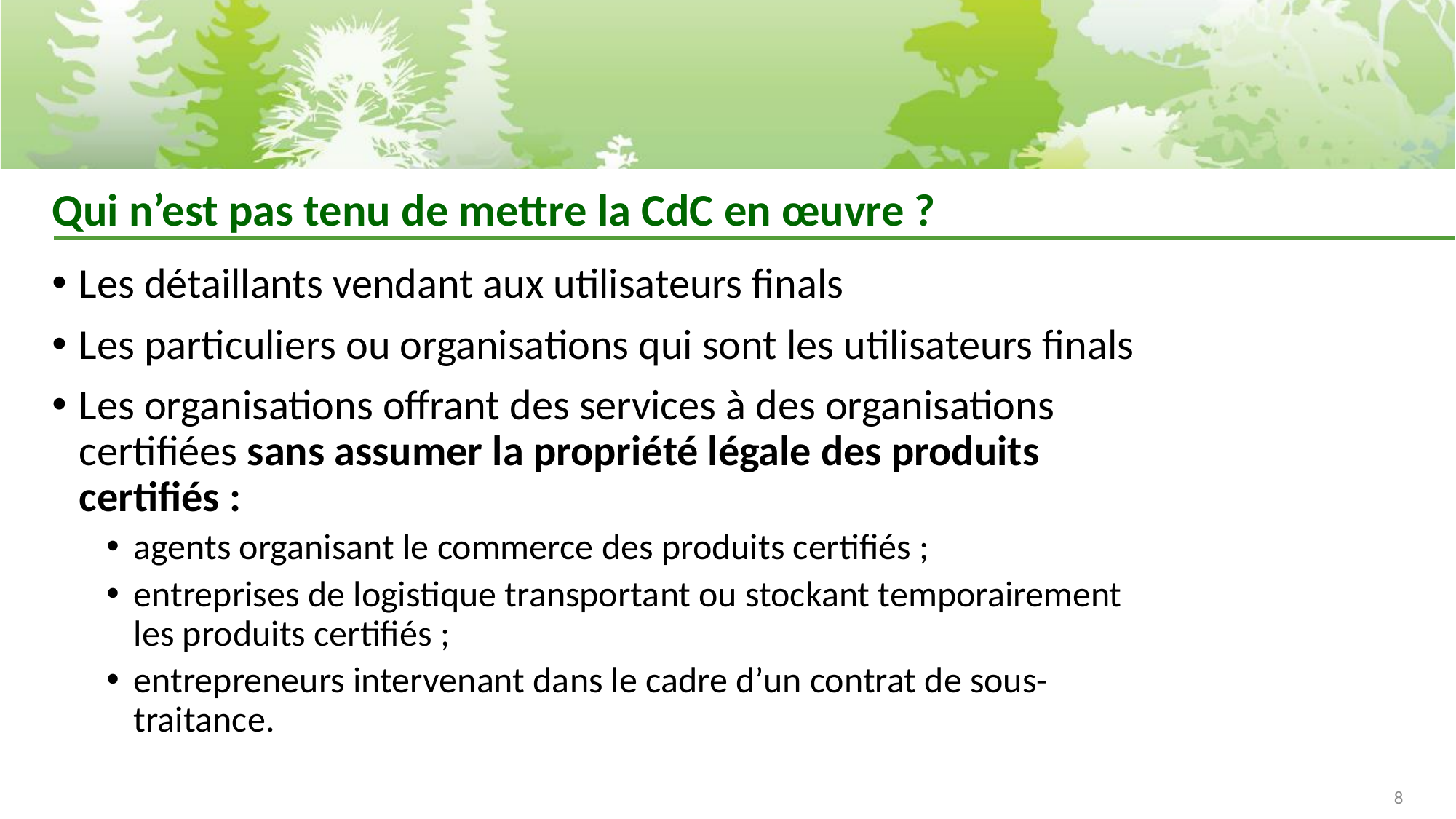

# Qui n’est pas tenu de mettre la CdC en œuvre ?
Les détaillants vendant aux utilisateurs finals
Les particuliers ou organisations qui sont les utilisateurs finals
Les organisations offrant des services à des organisations certifiées sans assumer la propriété légale des produits certifiés :
agents organisant le commerce des produits certifiés ;
entreprises de logistique transportant ou stockant temporairement les produits certifiés ;
entrepreneurs intervenant dans le cadre d’un contrat de sous-traitance.

8